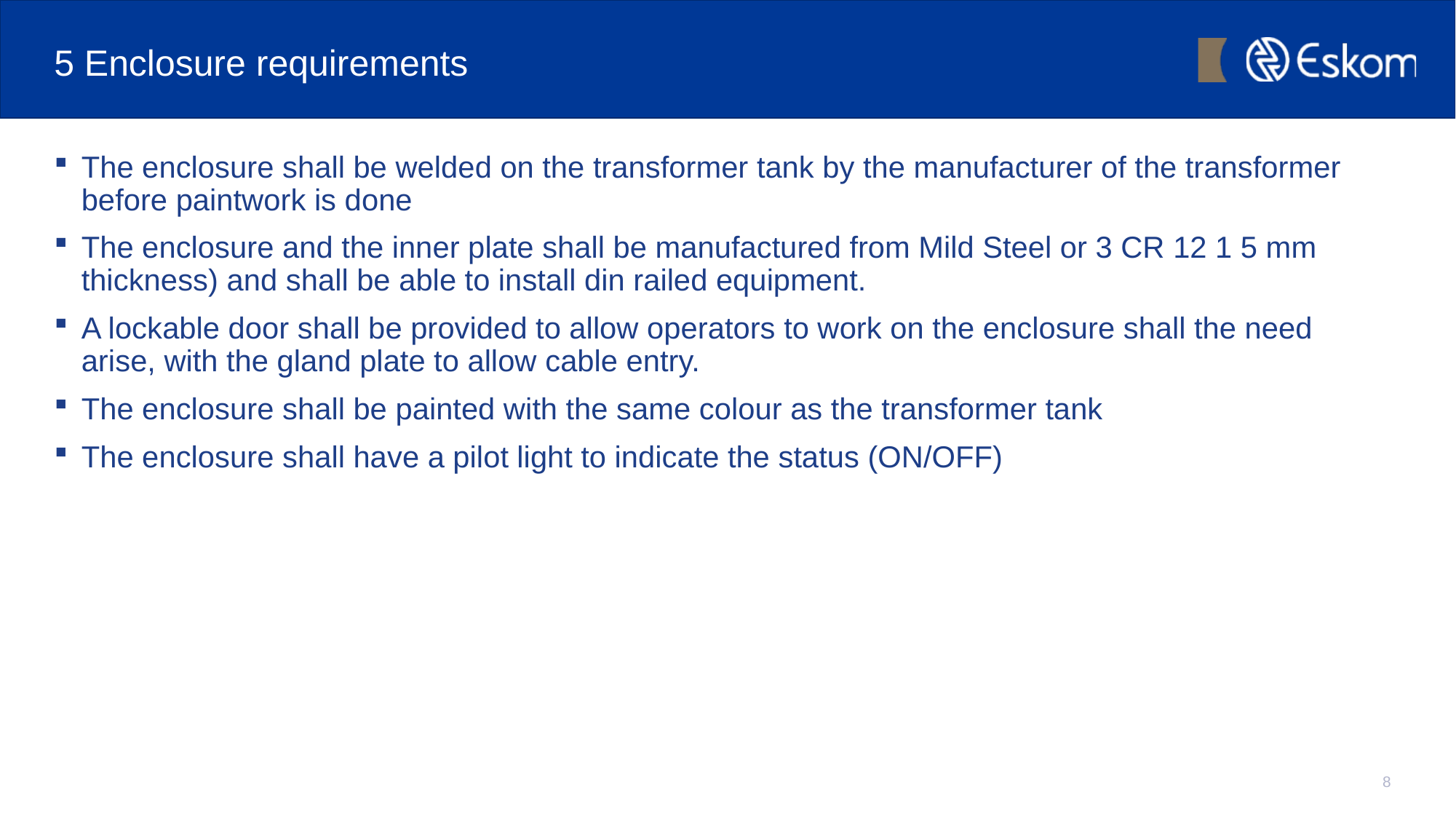

# 5 Enclosure requirements
The enclosure shall be welded on the transformer tank by the manufacturer of the transformer before paintwork is done
The enclosure and the inner plate shall be manufactured from Mild Steel or 3 CR 12 1 5 mm thickness) and shall be able to install din railed equipment.
A lockable door shall be provided to allow operators to work on the enclosure shall the need arise, with the gland plate to allow cable entry.
The enclosure shall be painted with the same colour as the transformer tank
The enclosure shall have a pilot light to indicate the status (ON/OFF)

8